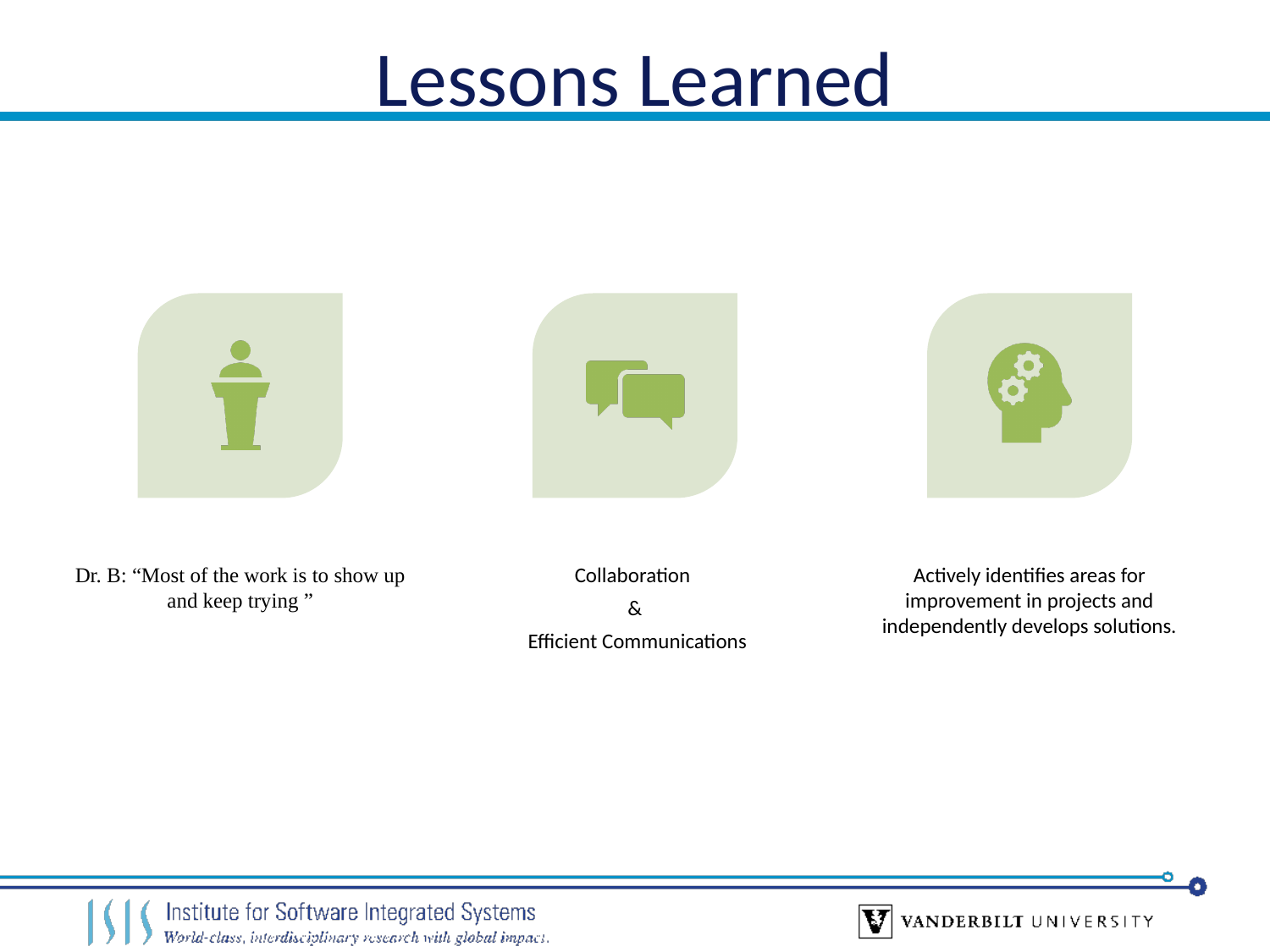

# Lessons Learned

Dr. B: “Most of the work is to show up and keep trying ”

Collaboration
&
 Efficient Communications

Actively identifies areas for improvement in projects and independently develops solutions.